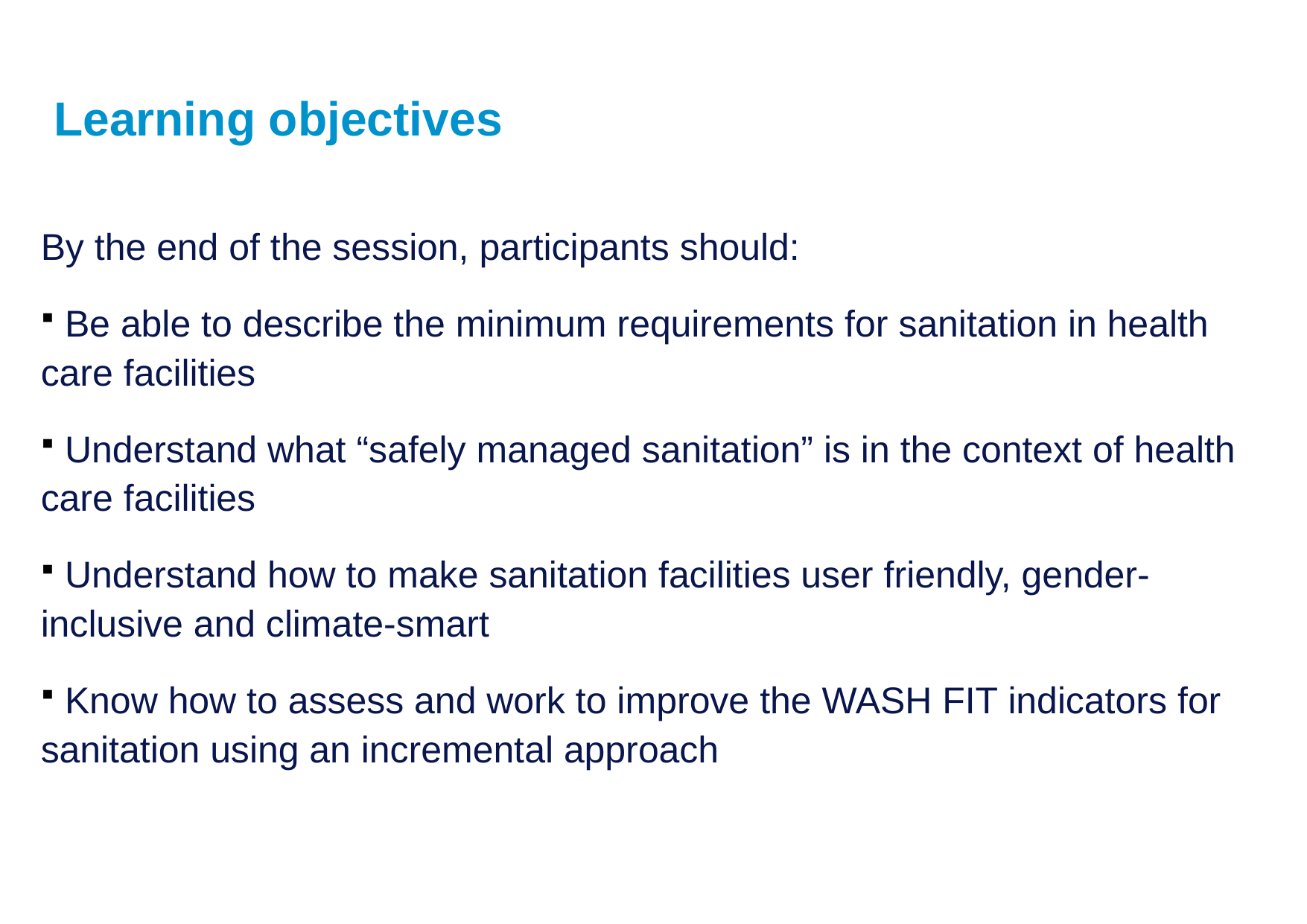

# Learning objectives

By the end of the session, participants should:
 Be able to describe the minimum requirements for sanitation in health care facilities
 Understand what “safely managed sanitation” is in the context of health care facilities
 Understand how to make sanitation facilities user friendly, gender-inclusive and climate-smart
 Know how to assess and work to improve the WASH FIT indicators for sanitation using an incremental approach